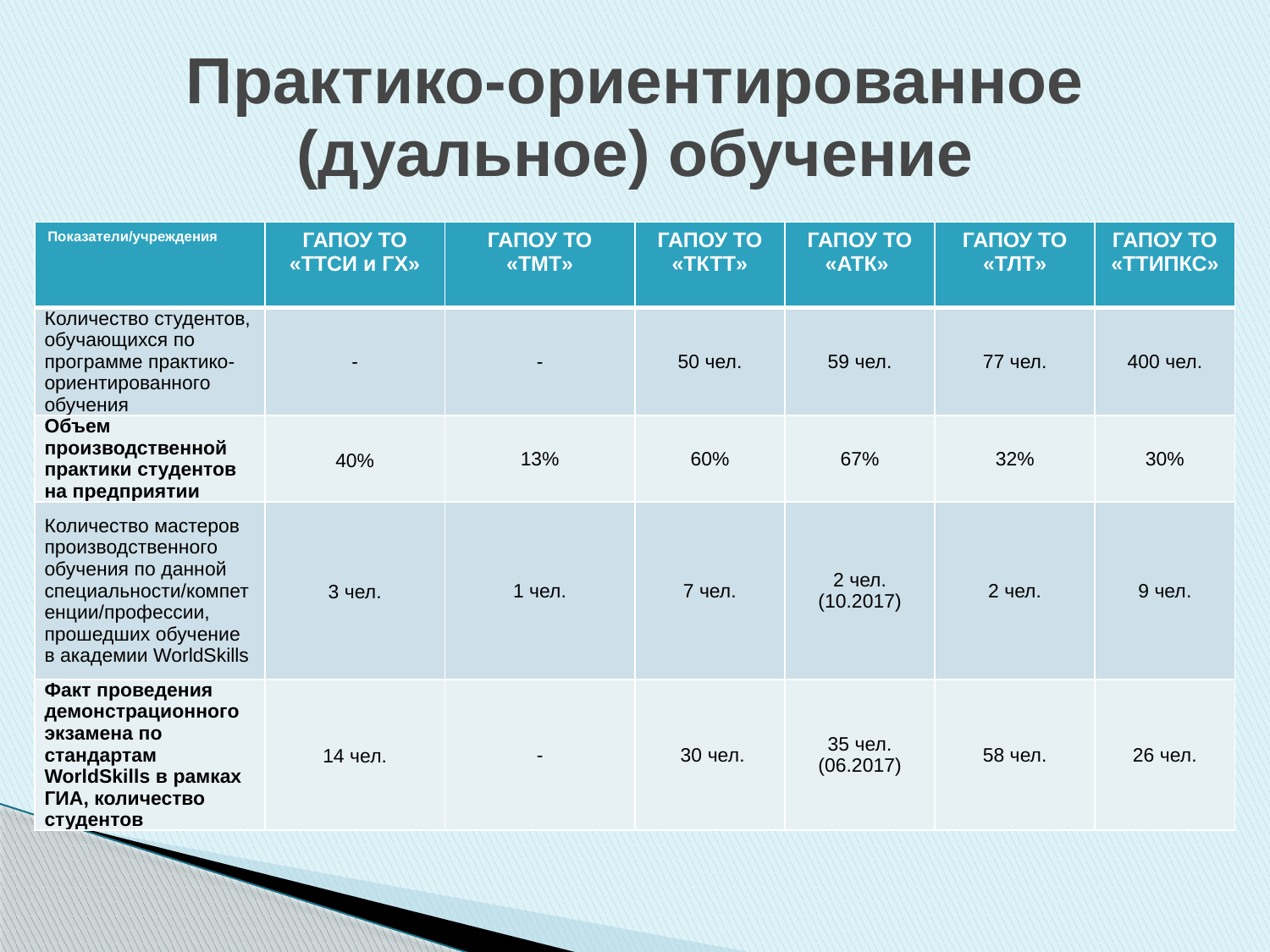

# Практико-ориентированное (дуальное) обучение
| Показатели/учреждения | ГАПОУ ТО «ТТСИ и ГХ» | ГАПОУ ТО «ТМТ» | ГАПОУ ТО «ТКТТ» | ГАПОУ ТО «АТК» | ГАПОУ ТО «ТЛТ» | ГАПОУ ТО «ТТИПКС» |
| --- | --- | --- | --- | --- | --- | --- |
| Количество студентов, обучающихся по программе практико-ориентированного обучения | - | - | 50 чел. | 59 чел. | 77 чел. | 400 чел. |
| Объем производственной практики студентов на предприятии | 40% | 13% | 60% | 67% | 32% | 30% |
| Количество мастеров производственного обучения по данной специальности/компетенции/профессии, прошедших обучение в академии WorldSkills | 3 чел. | 1 чел. | 7 чел. | 2 чел. (10.2017) | 2 чел. | 9 чел. |
| Факт проведения демонстрационного экзамена по стандартам WorldSkills в рамках ГИА, количество студентов | 14 чел. | - | 30 чел. | 35 чел. (06.2017) | 58 чел. | 26 чел. |